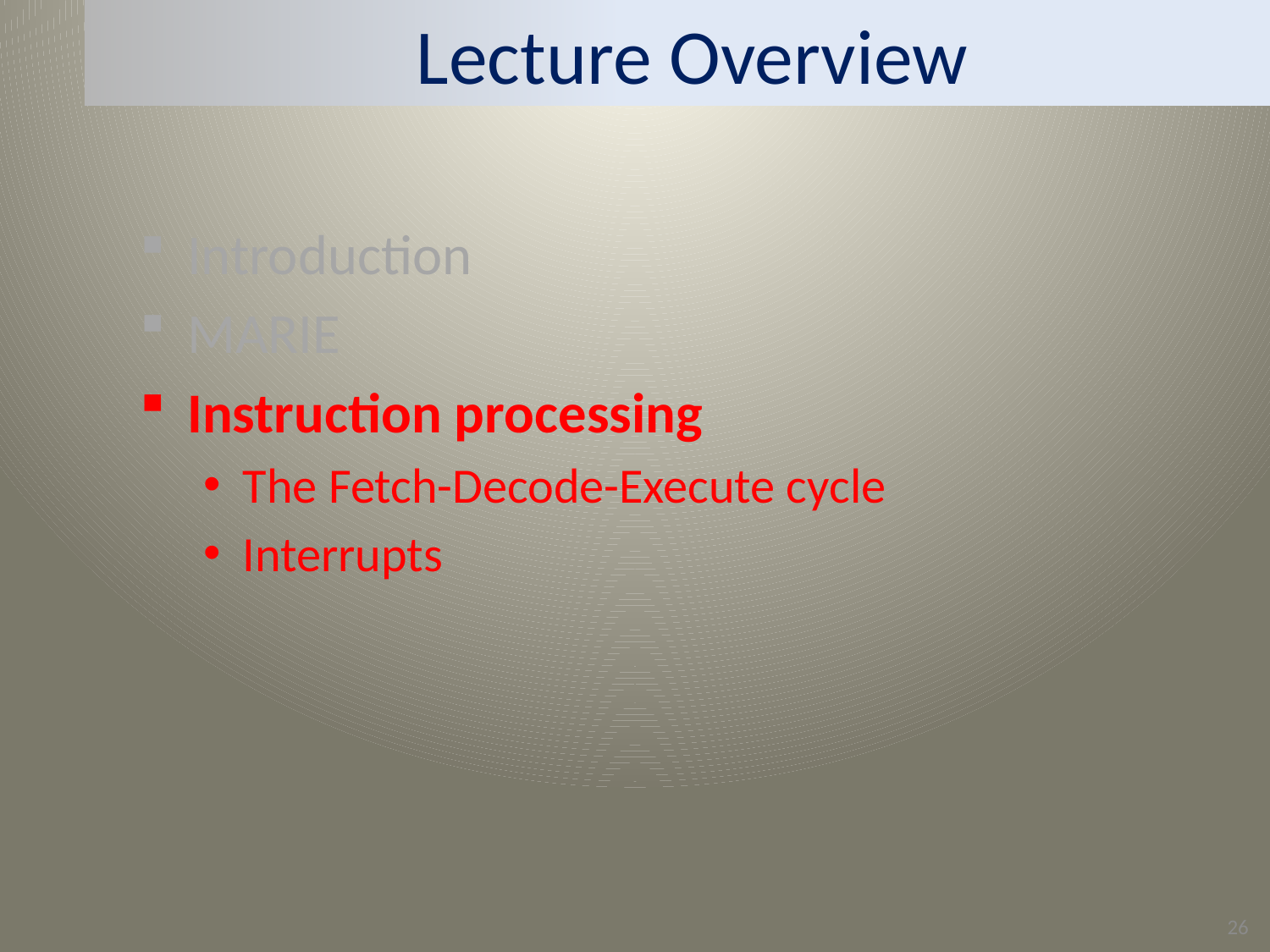

# Lecture Overview
Introduction
MARIE
Instruction processing
The Fetch-Decode-Execute cycle
Interrupts